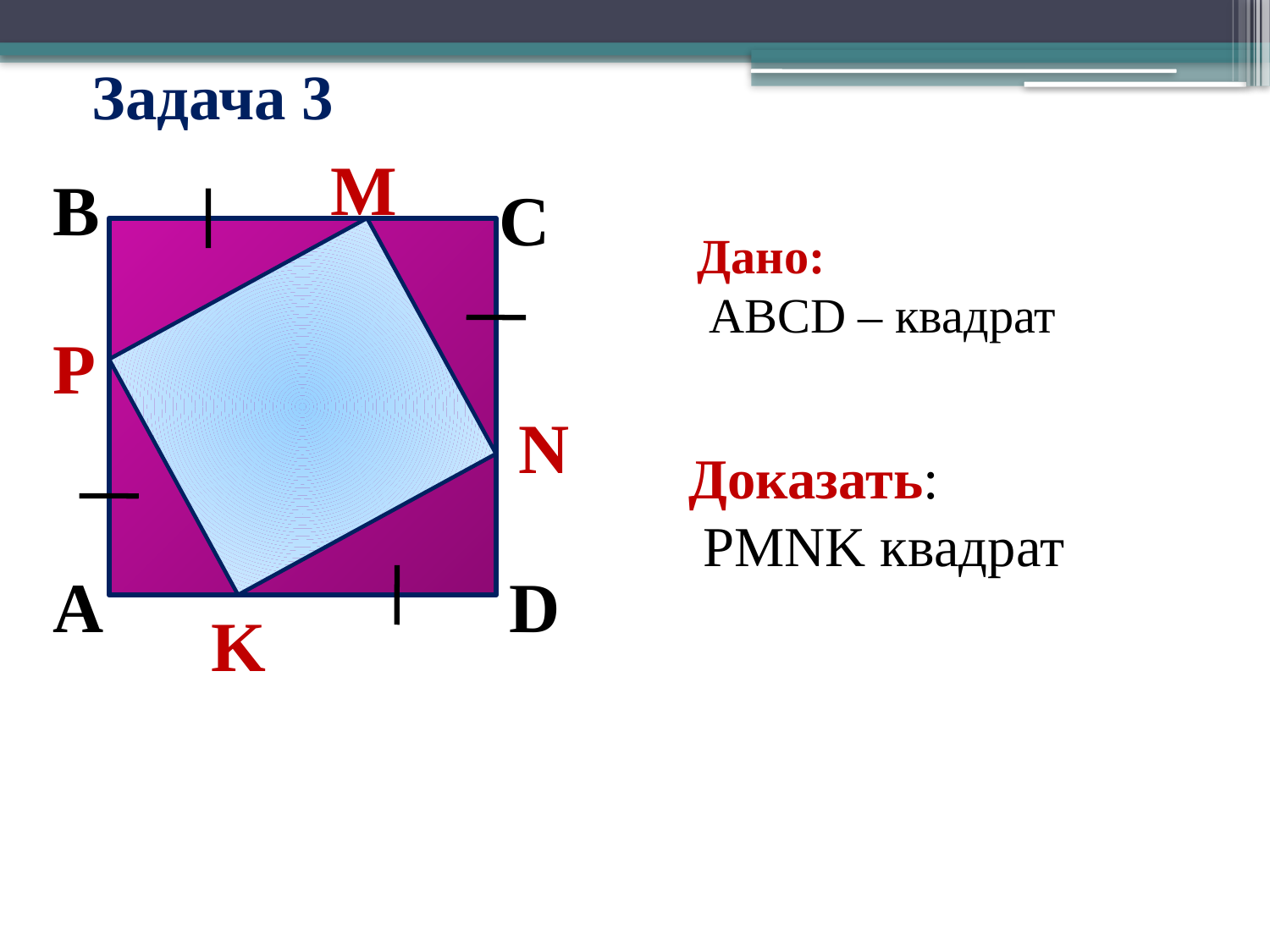

# Задача 3
М
B
C

Дано:
 ABCD – квадрат

P
N
Доказать:
 PMNK квадрат
А
D
K